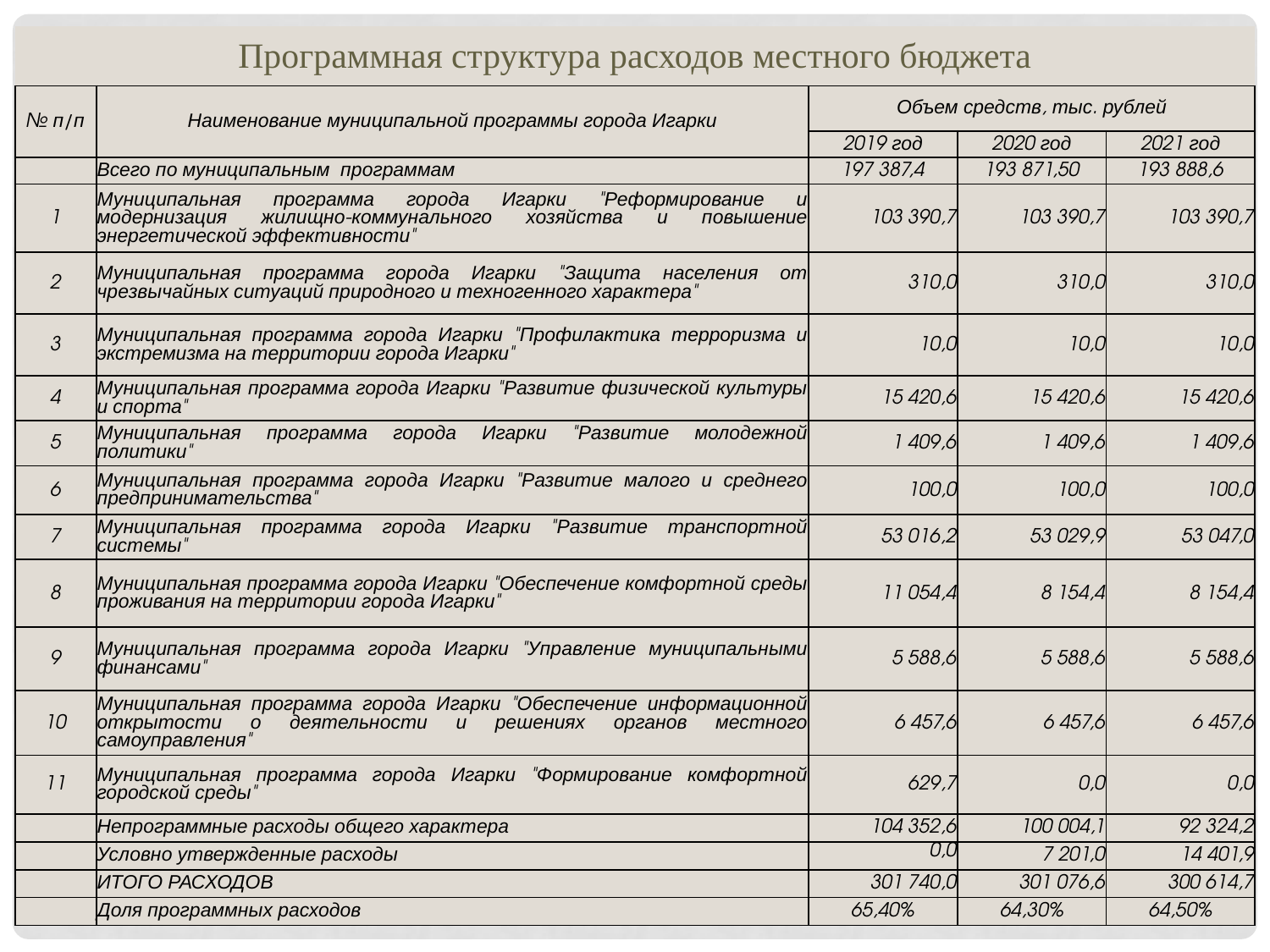

| Программная структура расходов местного бюджета |  |  |  |  |
| --- | --- | --- | --- | --- |
| № п/п | Наименование муниципальной программы города Игарки | Объем средств, тыс. рублей |  |  |
|  |  | 2019 год | 2020 год | 2021 год |
|  | Всего по муниципальным программам | 197 387,4 | 193 871,50 | 193 888,6 |
| 1 | Муниципальная программа города Игарки "Реформирование и модернизация жилищно-коммунального хозяйства и повышение энергетической эффективности" | 103 390,7 | 103 390,7 | 103 390,7 |
| 2 | Муниципальная программа города Игарки "Защита населения от чрезвычайных ситуаций природного и техногенного характера" | 310,0 | 310,0 | 310,0 |
| 3 | Муниципальная программа города Игарки "Профилактика терроризма и экстремизма на территории города Игарки" | 10,0 | 10,0 | 10,0 |
| 4 | Муниципальная программа города Игарки "Развитие физической культуры и спорта" | 15 420,6 | 15 420,6 | 15 420,6 |
| 5 | Муниципальная программа города Игарки "Развитие молодежной политики" | 1 409,6 | 1 409,6 | 1 409,6 |
| 6 | Муниципальная программа города Игарки "Развитие малого и среднего предпринимательства" | 100,0 | 100,0 | 100,0 |
| 7 | Муниципальная программа города Игарки "Развитие транспортной системы" | 53 016,2 | 53 029,9 | 53 047,0 |
| 8 | Муниципальная программа города Игарки "Обеспечение комфортной среды проживания на территории города Игарки" | 11 054,4 | 8 154,4 | 8 154,4 |
| 9 | Муниципальная программа города Игарки "Управление муниципальными финансами" | 5 588,6 | 5 588,6 | 5 588,6 |
| 10 | Муниципальная программа города Игарки "Обеспечение информационной открытости о деятельности и решениях органов местного самоуправления" | 6 457,6 | 6 457,6 | 6 457,6 |
| 11 | Муниципальная программа города Игарки "Формирование комфортной городской среды" | 629,7 | 0,0 | 0,0 |
|  | Непрограммные расходы общего характера | 104 352,6 | 100 004,1 | 92 324,2 |
|  | Условно утвержденные расходы | 0,0 | 7 201,0 | 14 401,9 |
|  | ИТОГО РАСХОДОВ | 301 740,0 | 301 076,6 | 300 614,7 |
|  | Доля программных расходов | 65,40% | 64,30% | 64,50% |